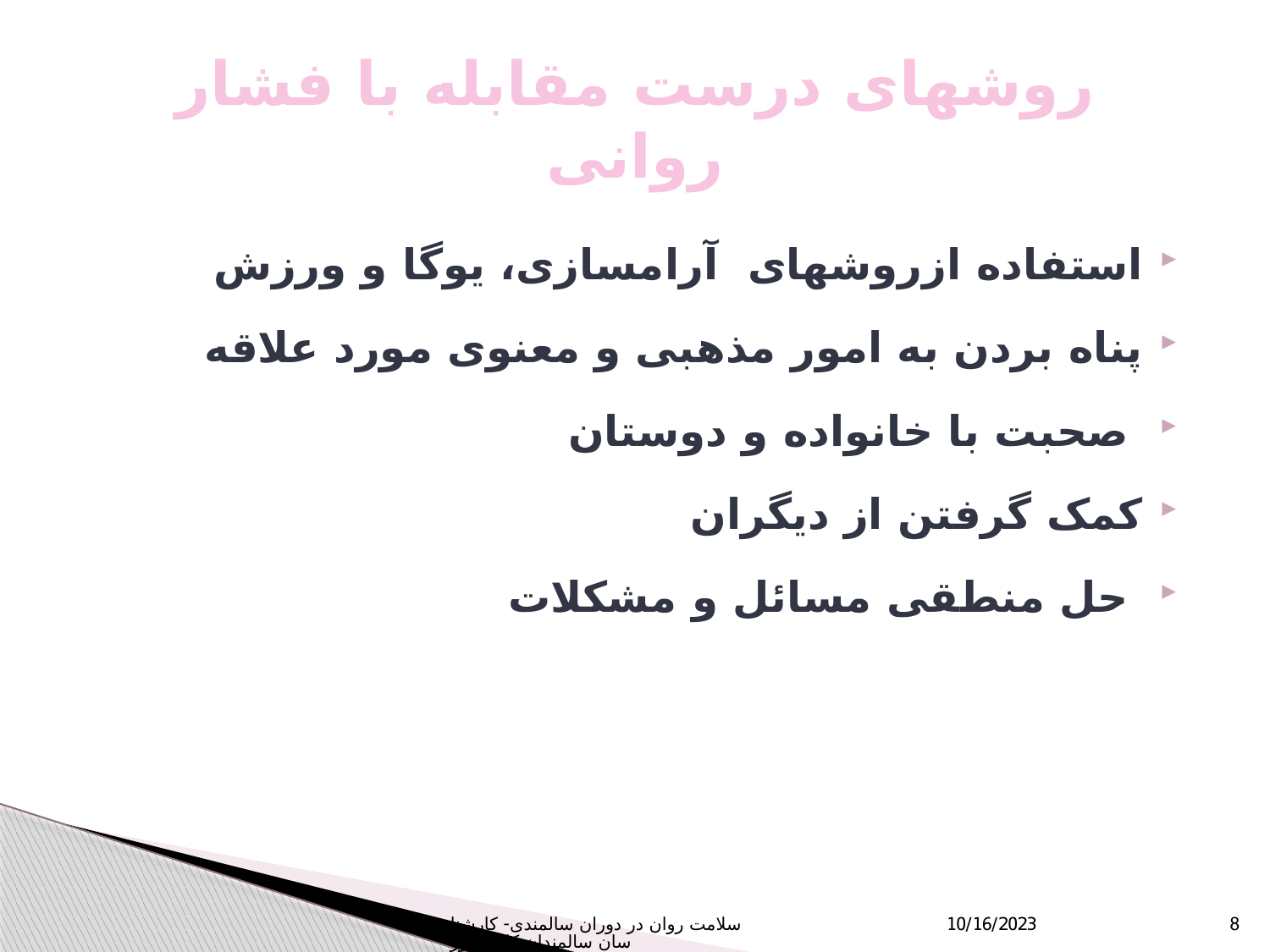

# روشهای درست مقابله با فشار روانی
استفاده ازروشهای  آرامسازی، یوگا و ورزش
پناه بردن به امور مذهبی و معنوی مورد علاقه
 صحبت با خانواده و دوستان
کمک گرفتن از دیگران
 حل منطقی مسائل و مشکلات

سلامت روان در دوران سالمندی- کارشناسان سالمندان کل کشور
10/16/2023
8